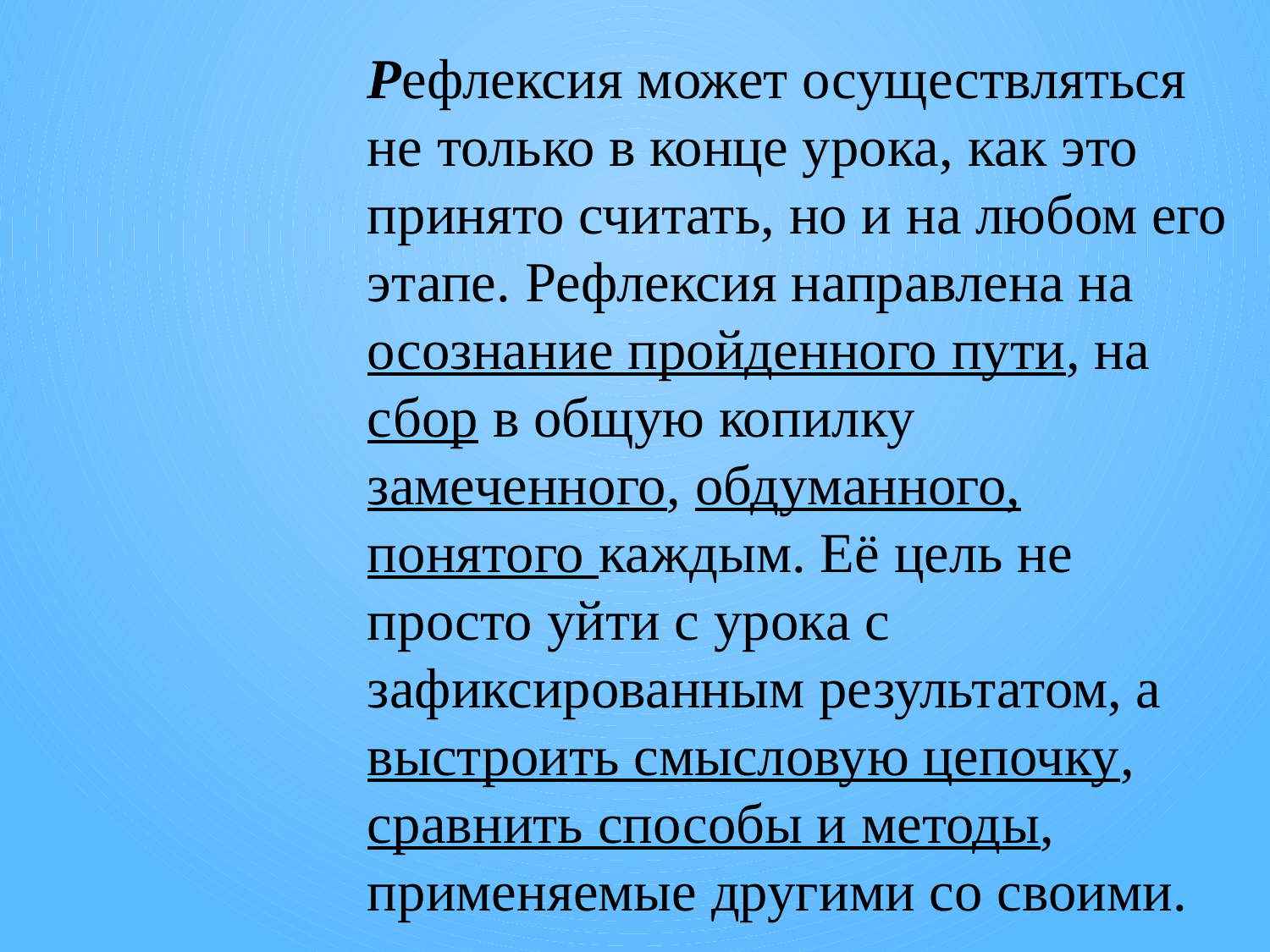

Рефлексия может осуществляться не только в конце урока, как это принято считать, но и на любом его этапе. Рефлексия направлена на осознание пройденного пути, на сбор в общую копилку замеченного, обдуманного, понятого каждым. Её цель не просто уйти с урока с зафиксированным результатом, а выстроить смысловую цепочку, сравнить способы и методы, применяемые другими со своими.